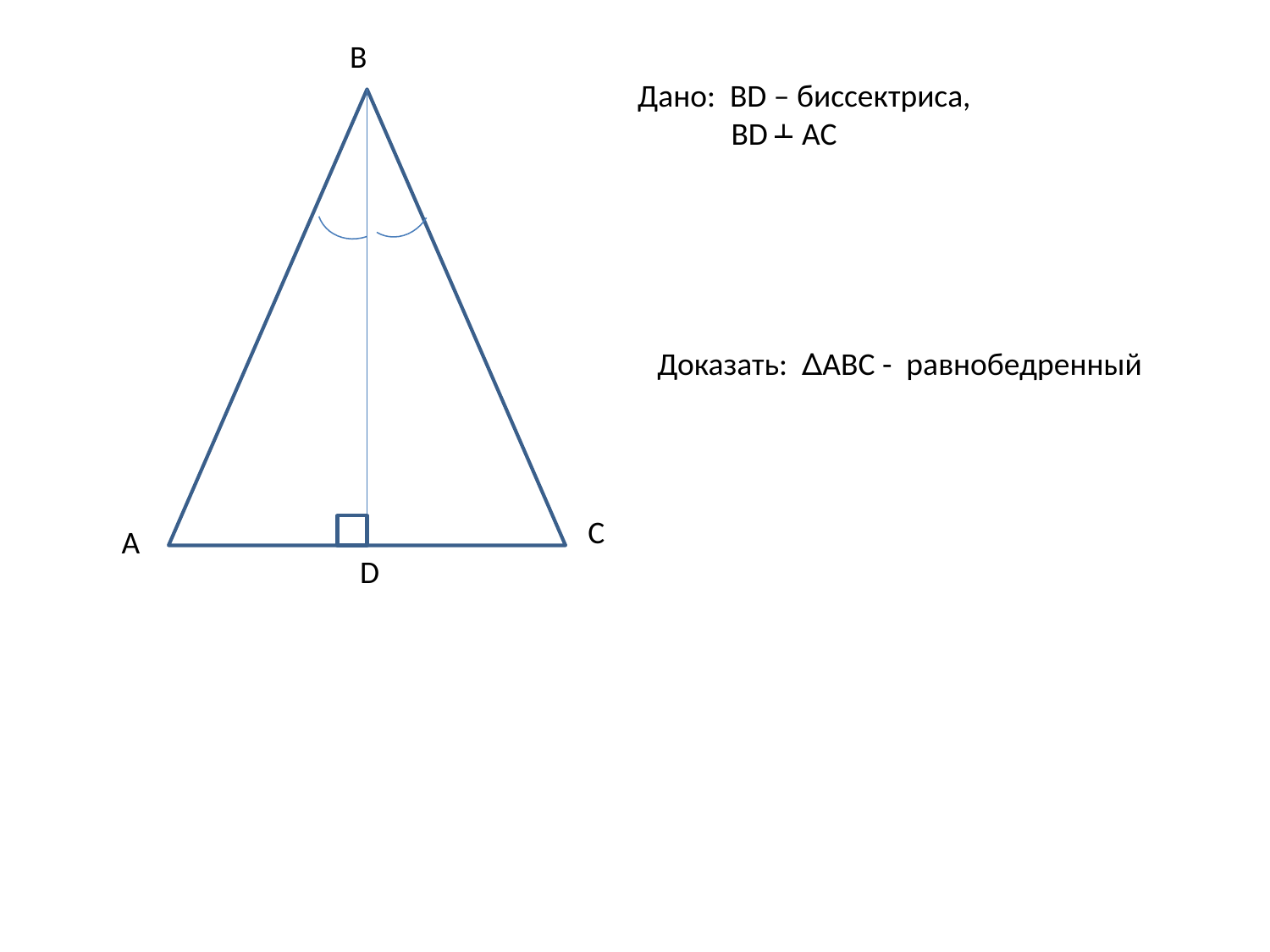

B
Дано:  BD – биссектриса,
             BD ┴ AC

Доказать:  ∆ABC -  равнобедренный
C
A

D